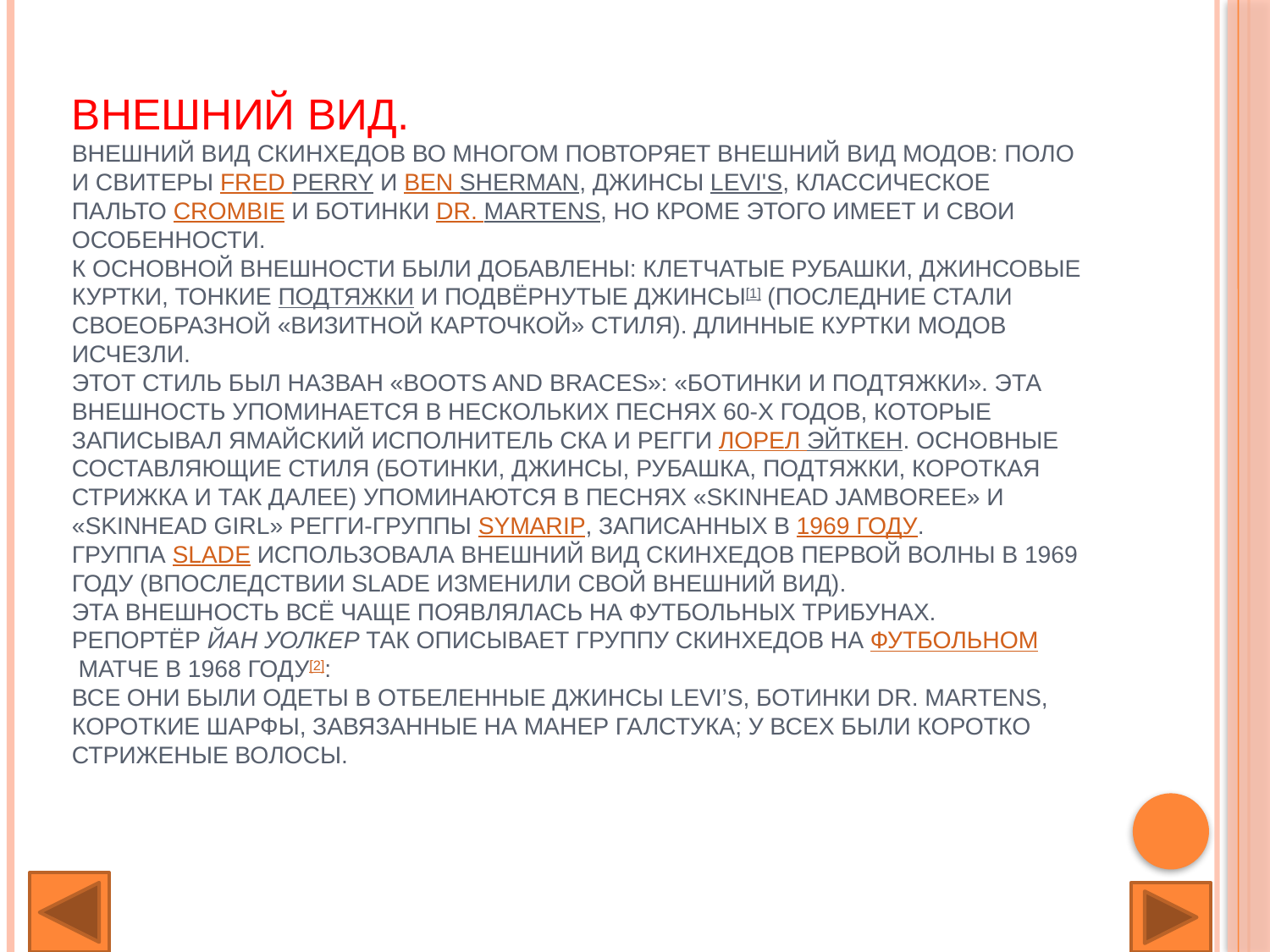

# Внешний вид. Внешний вид скинхедов во многом повторяет внешний вид модов: поло и свитеры Fred Perry и Ben Sherman, джинсы Levi's, классическое пальто Crombie и ботинки Dr. Martens, но кроме этого имеет и свои особенности. К основной внешности были добавлены: клетчатые рубашки, джинсовые куртки, тонкие подтяжки и подвёрнутые джинсы[1] (последние стали своеобразной «визитной карточкой» стиля). Длинные куртки модов исчезли. Этот стиль был назван «boots and braces»: «ботинки и подтяжки». Эта внешность упоминается в нескольких песнях 60-х годов, которые записывал ямайский исполнитель ска и регги Лорел Эйткен. Основные составляющие стиля (ботинки, джинсы, рубашка, подтяжки, короткая стрижка и так далее) упоминаются в песнях «Skinhead Jamboree» и «Skinhead Girl» регги-группы Symarip, записанных в 1969 году. Группа Slade использовала внешний вид скинхедов первой волны в 1969 году (впоследствии Slade изменили свой внешний вид). Эта внешность всё чаще появлялась на футбольных трибунах. Репортёр Йан Уолкер так описывает группу скинхедов на футбольном матче в 1968 году[2]: Все они были одеты в отбеленные джинсы Levi’s, ботинки Dr. Martens, короткие шарфы, завязанные на манер галстука; у всех были коротко стриженые волосы.